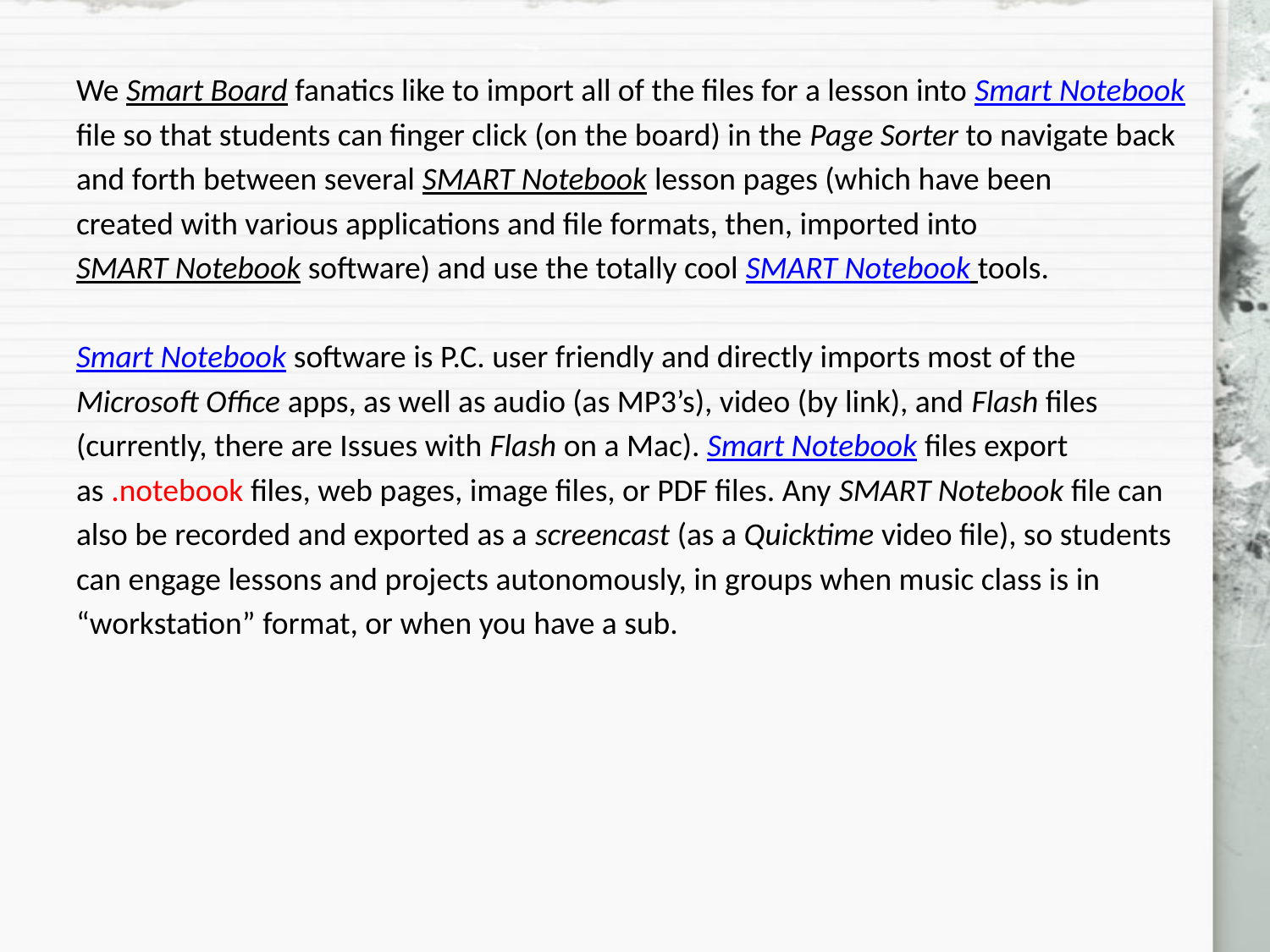

We Smart Board fanatics like to import all of the files for a lesson into Smart Notebook
file so that students can finger click (on the board) in the Page Sorter to navigate back
and forth between several SMART Notebook lesson pages (which have been
created with various applications and file formats, then, imported into
SMART Notebook software) and use the totally cool SMART Notebook tools.

Smart Notebook software is P.C. user friendly and directly imports most of the
Microsoft Office apps, as well as audio (as MP3’s), video (by link), and Flash files
(currently, there are Issues with Flash on a Mac). Smart Notebook files export
as .notebook files, web pages, image files, or PDF files. Any SMART Notebook file can
also be recorded and exported as a screencast (as a Quicktime video file), so students
can engage lessons and projects autonomously, in groups when music class is in
“workstation” format, or when you have a sub.